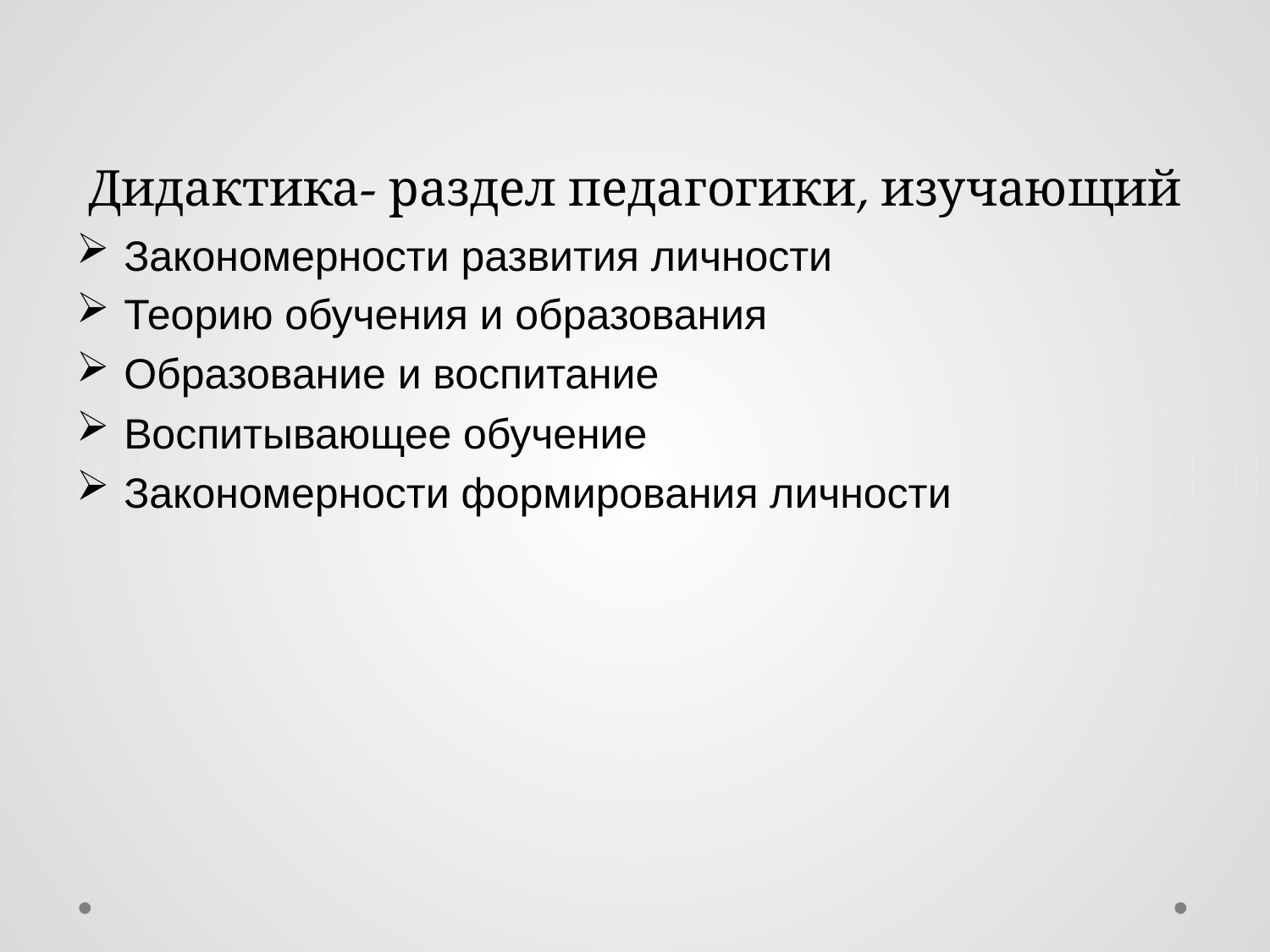

# Дидактика- раздел педагогики, изучающий
Закономерности развития личности
Теорию обучения и образования
Образование и воспитание
Воспитывающее обучение
Закономерности формирования личности